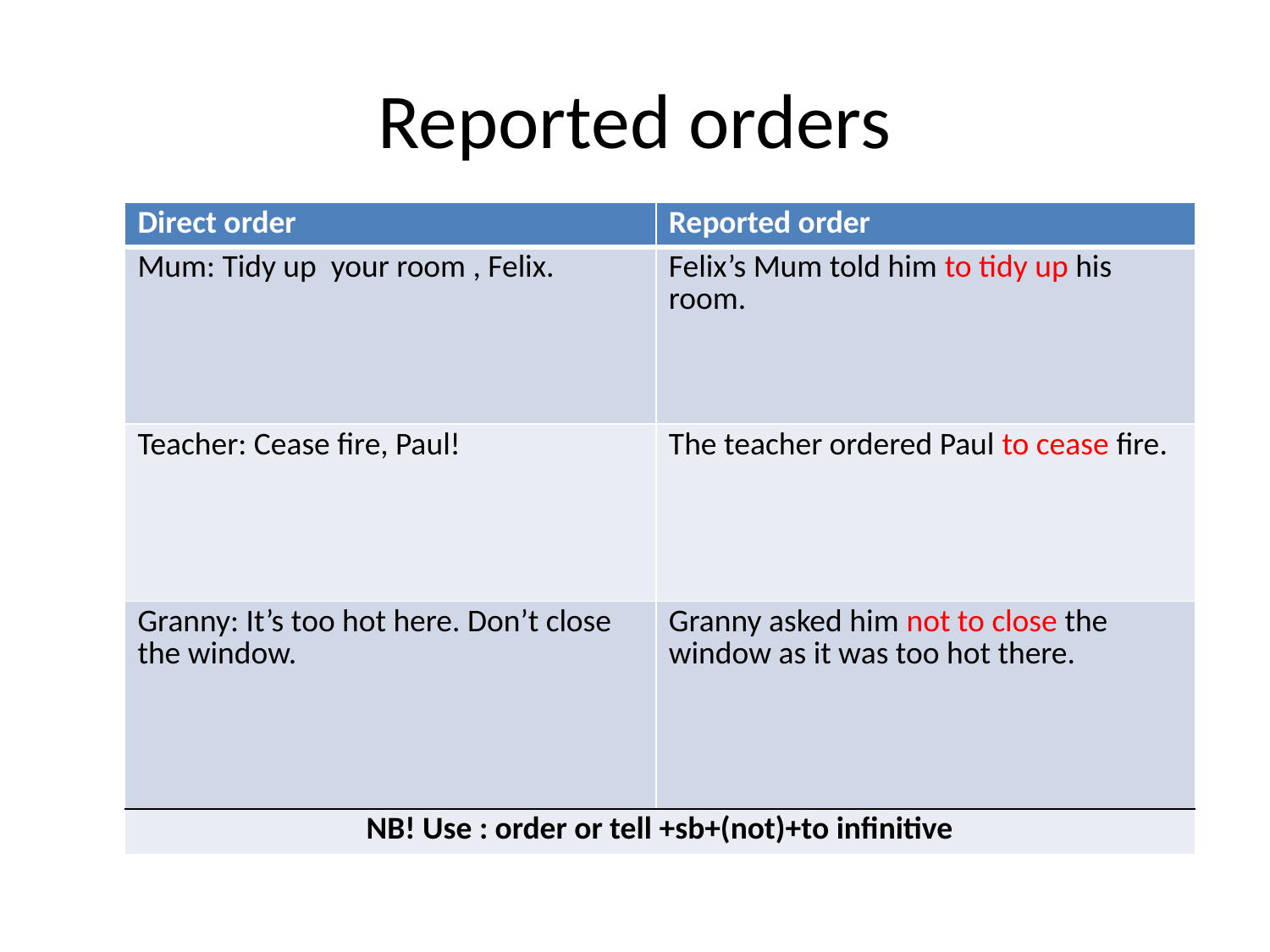

# Reported orders
| Direct order | Reported order |
| --- | --- |
| Mum: Tidy up your room , Felix. | Felix’s Mum told him to tidy up his room. |
| Teacher: Cease fire, Paul! | The teacher ordered Paul to cease fire. |
| Granny: It’s too hot here. Don’t close the window. | Granny asked him not to close the window as it was too hot there. |
| NB! Use : order or tell +sb+(not)+to infinitive |  |